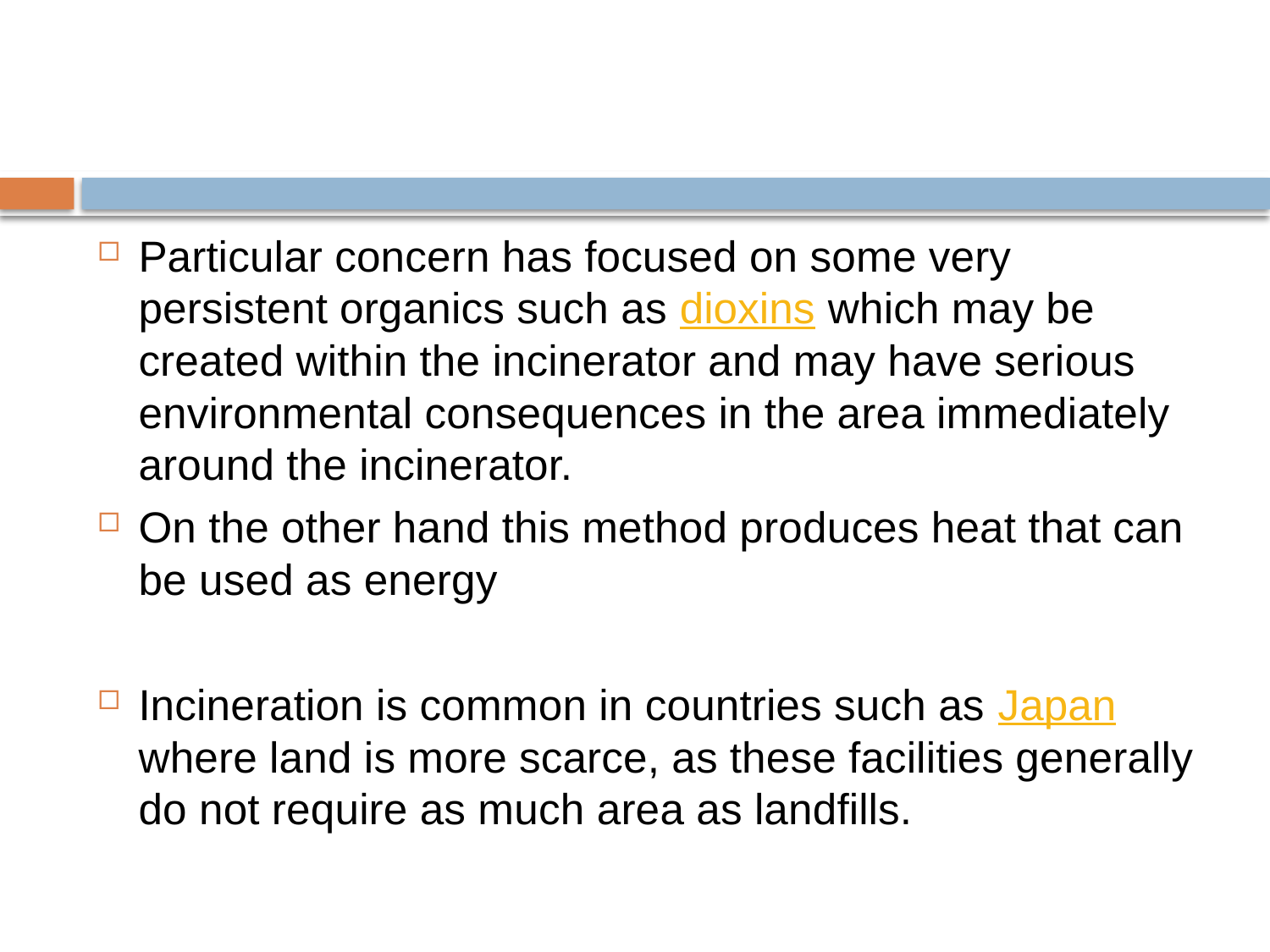

#
Particular concern has focused on some very persistent organics such as dioxins which may be created within the incinerator and may have serious environmental consequences in the area immediately around the incinerator.
On the other hand this method produces heat that can be used as energy

Incineration is common in countries such as Japan where land is more scarce, as these facilities generally do not require as much area as landfills.